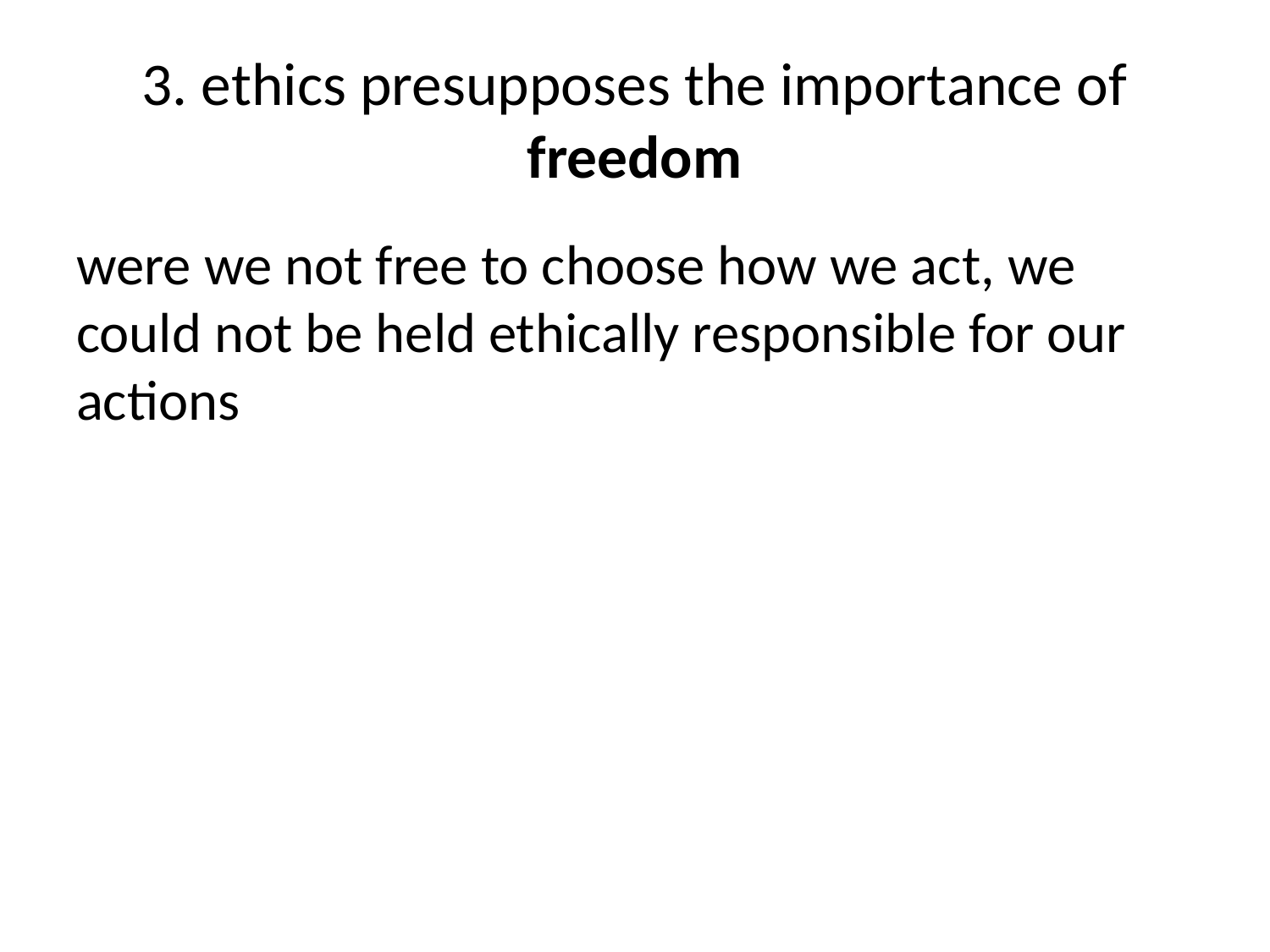

# 3. ethics presupposes the importance of freedom
were we not free to choose how we act, we could not be held ethically responsible for our actions